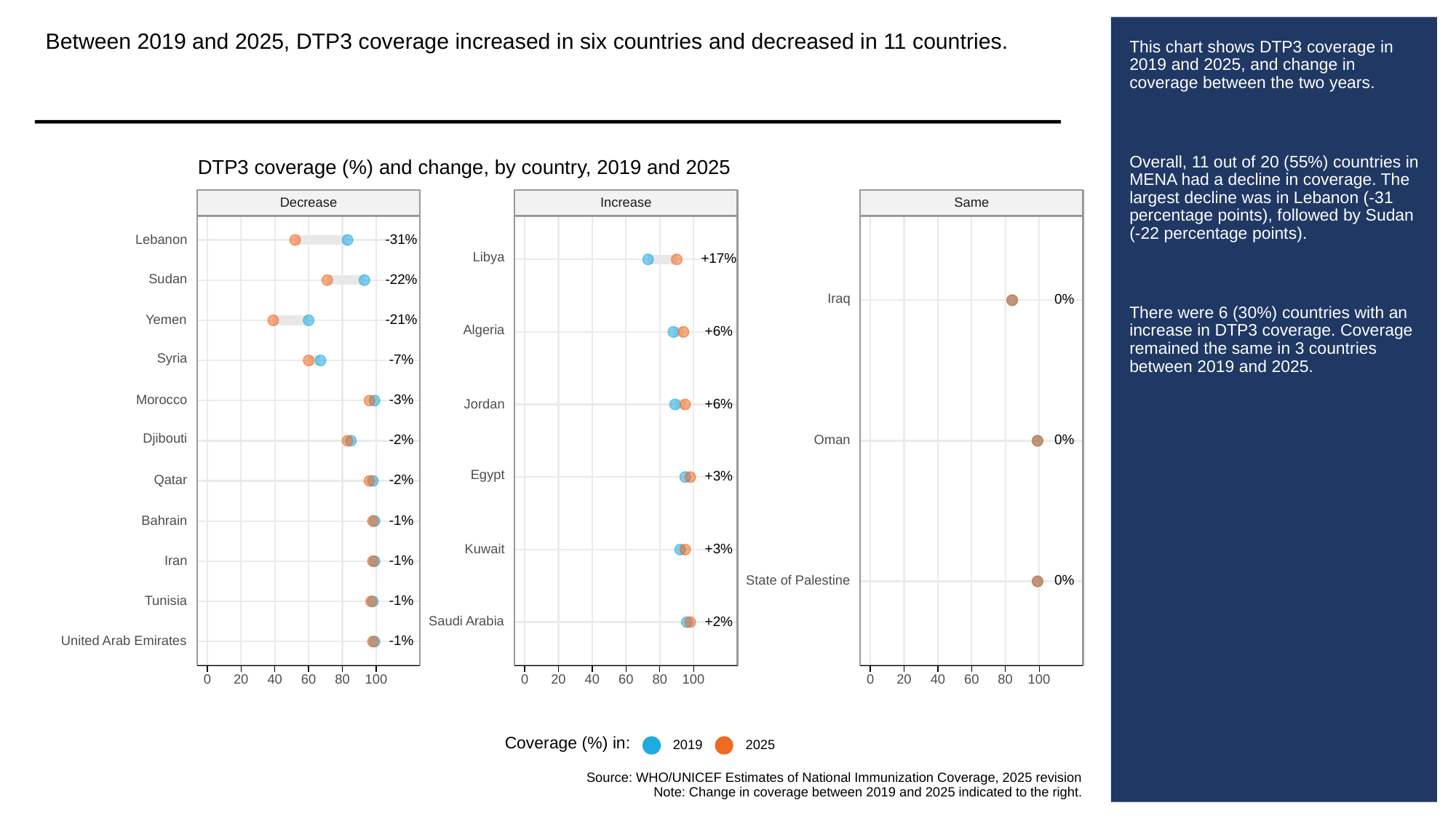

Between 2019 and 2025, DTP3 coverage increased in six countries and decreased in 11 countries.
# This chart shows DTP3 coverage in 2019 and 2025, and change in coverage between the two years.

Overall, 11 out of 20 (55%) countries in MENA had a decline in coverage. The largest decline was in Lebanon (-31 percentage points), followed by Sudan (-22 percentage points).

There were 6 (30%) countries with an increase in DTP3 coverage. Coverage remained the same in 3 countries between 2019 and 2025.

DTP3 coverage (%) and change, by country, 2019 and 2025

Same
Decrease
Increase

-31%

Lebanon

Libya
+17%

-22%

Sudan

Iraq
0%

-21%

Yemen

Algeria
+6%

Syria
-7%

-3%

Morocco
+6%

Jordan

Djibouti
-2%
0%

Oman

Egypt
+3%

Qatar
-2%

-1%

Bahrain

+3%

Kuwait

-1%

Iran

0%

State of Palestine

-1%

Tunisia

+2%

Saudi Arabia

-1%

United Arab Emirates

0
20
40
60
80
100
0
20
40
60
80
100
0
20
40
60
80
100
Coverage (%) in:

2019
2025
Source: WHO/UNICEF Estimates of National Immunization Coverage, 2025 revision
Note: Change in coverage between 2019 and 2025 indicated to the right.